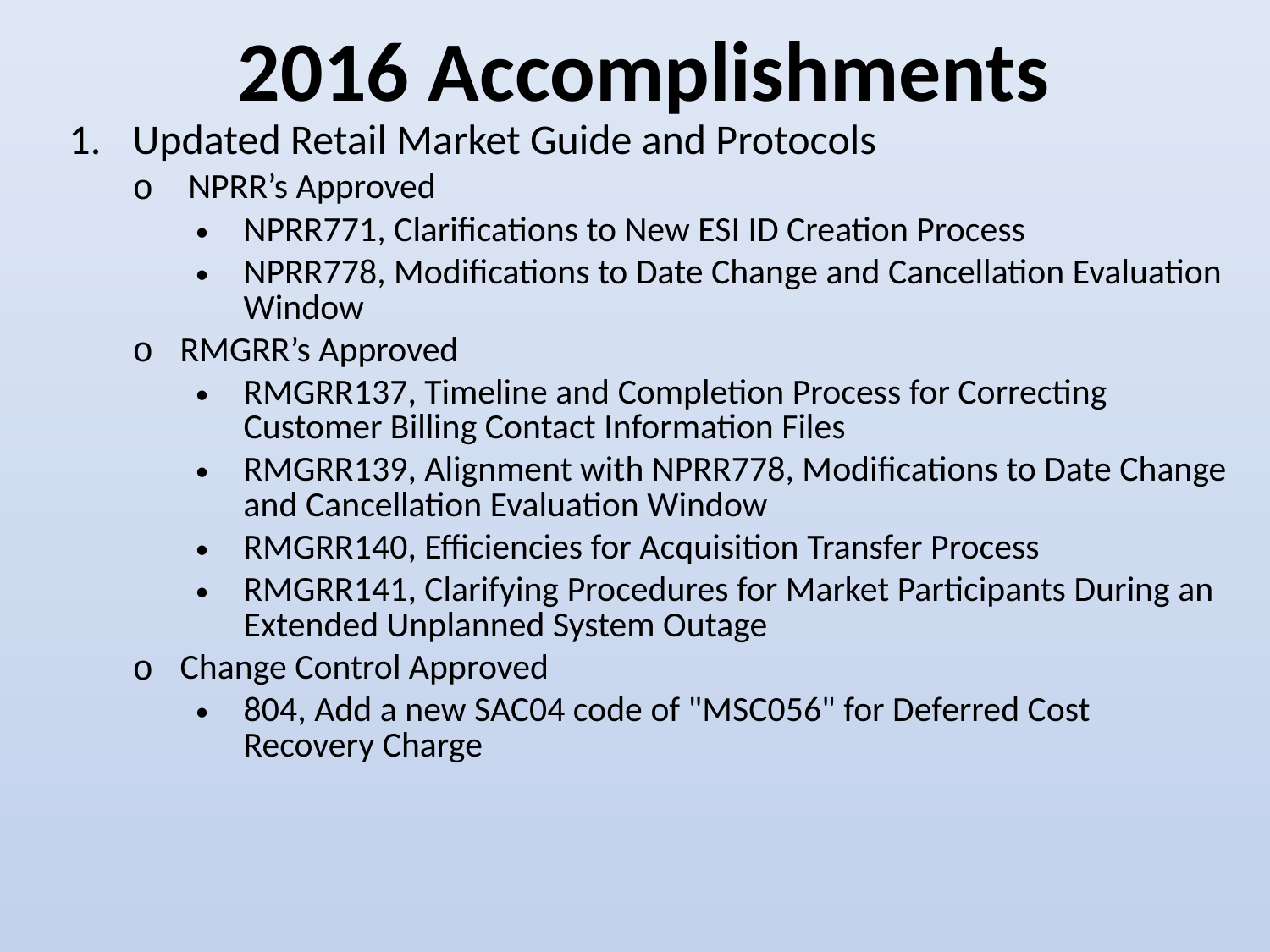

2016 Accomplishments
Updated Retail Market Guide and Protocols
 NPRR’s Approved
NPRR771, Clarifications to New ESI ID Creation Process
NPRR778, Modifications to Date Change and Cancellation Evaluation Window
RMGRR’s Approved
RMGRR137, Timeline and Completion Process for Correcting Customer Billing Contact Information Files
RMGRR139, Alignment with NPRR778, Modifications to Date Change and Cancellation Evaluation Window
RMGRR140, Efficiencies for Acquisition Transfer Process
RMGRR141, Clarifying Procedures for Market Participants During an Extended Unplanned System Outage
Change Control Approved
804, Add a new SAC04 code of "MSC056" for Deferred Cost Recovery Charge